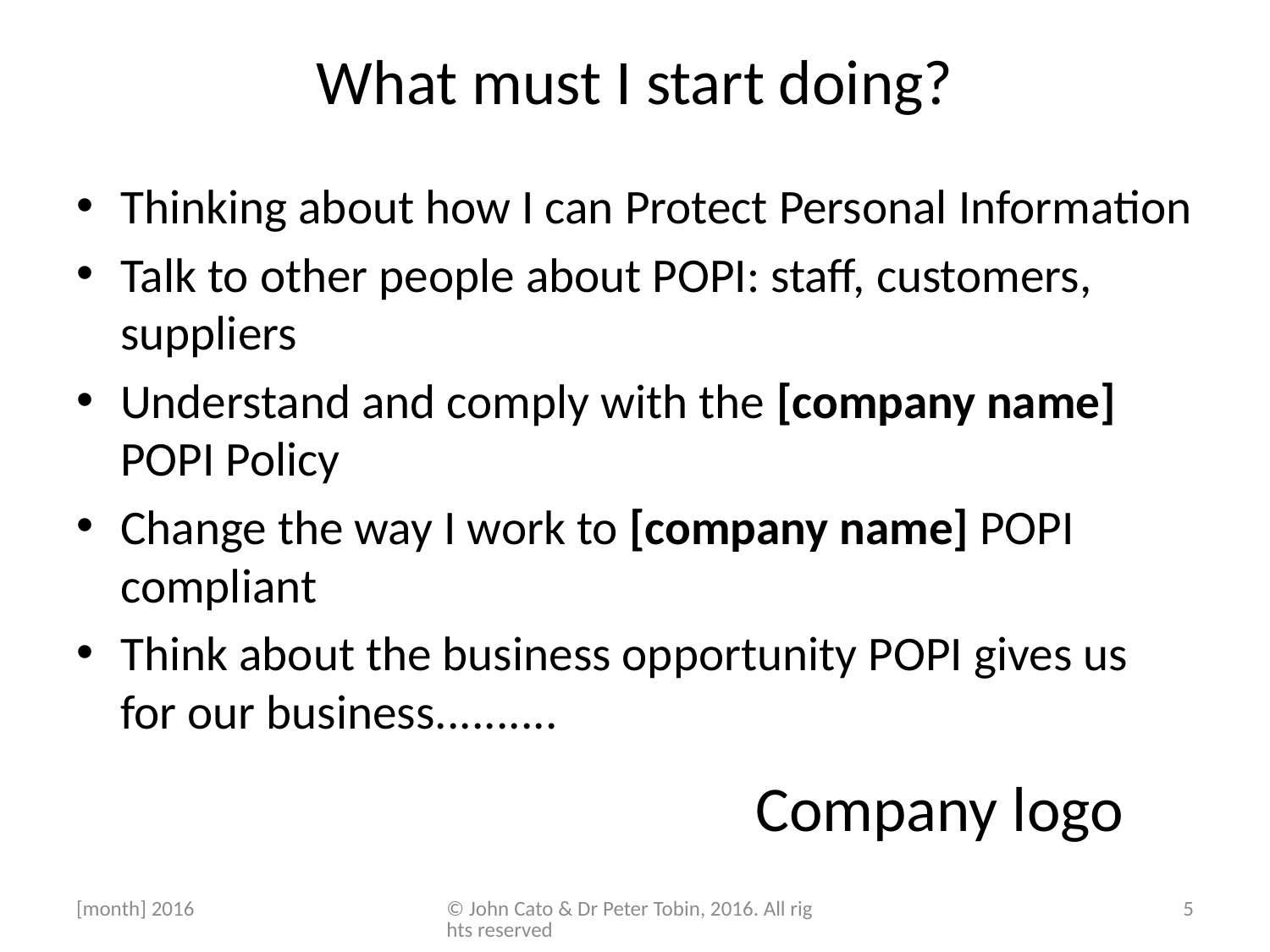

# What must I start doing?
Thinking about how I can Protect Personal Information
Talk to other people about POPI: staff, customers, suppliers
Understand and comply with the [company name] POPI Policy
Change the way I work to [company name] POPI compliant
Think about the business opportunity POPI gives us for our business..........
Company logo
[month] 2016
© John Cato & Dr Peter Tobin, 2016. All rights reserved
5